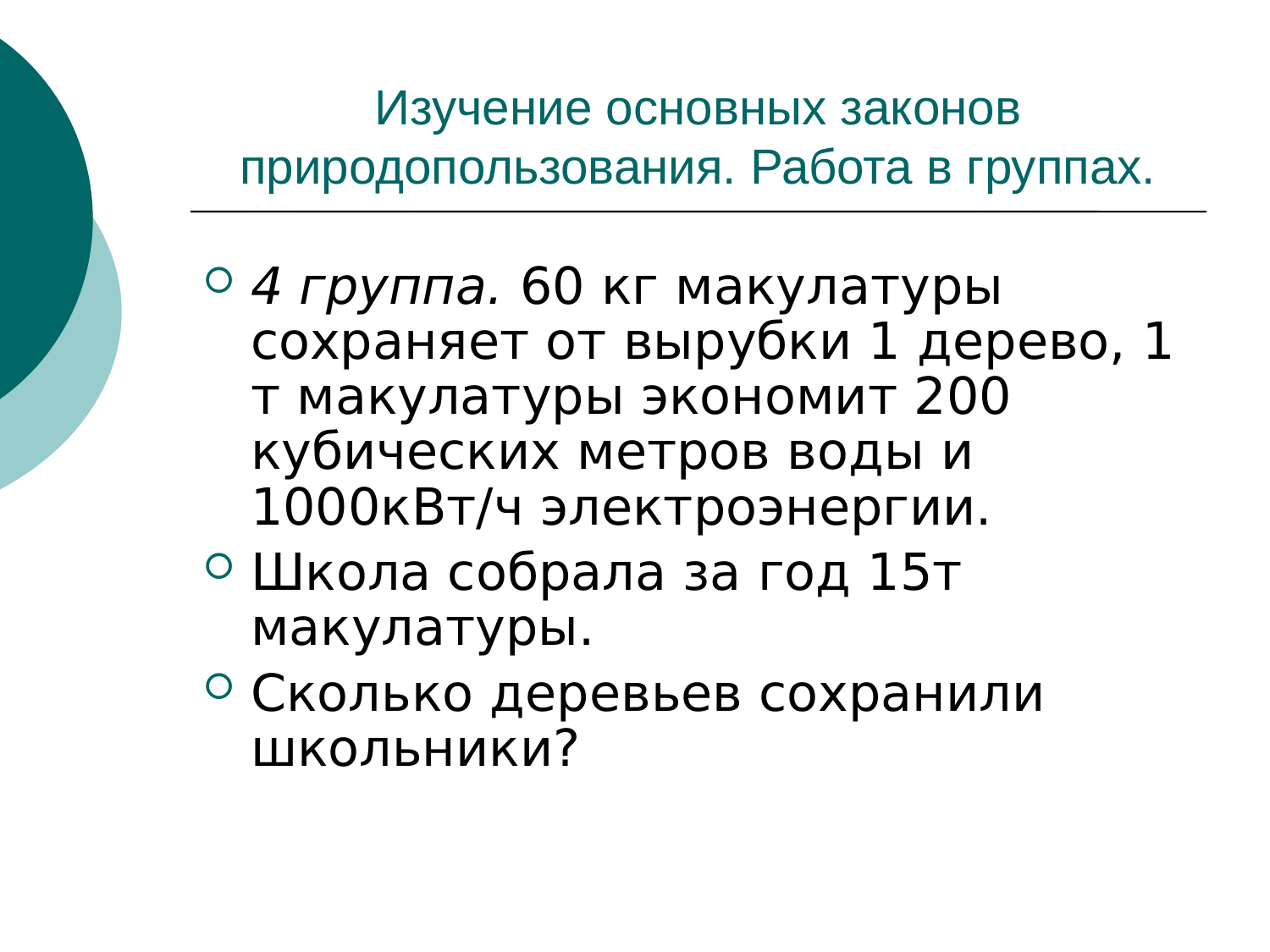

# Изучение основных законов природопользования. Работа в группах.
4 группа. 60 кг макулатуры сохраняет от вырубки 1 дерево, 1 т макулатуры экономит 200 кубических метров воды и 1000кВт/ч электроэнергии.
Школа собрала за год 15т макулатуры.
Сколько деревьев сохранили школьники?